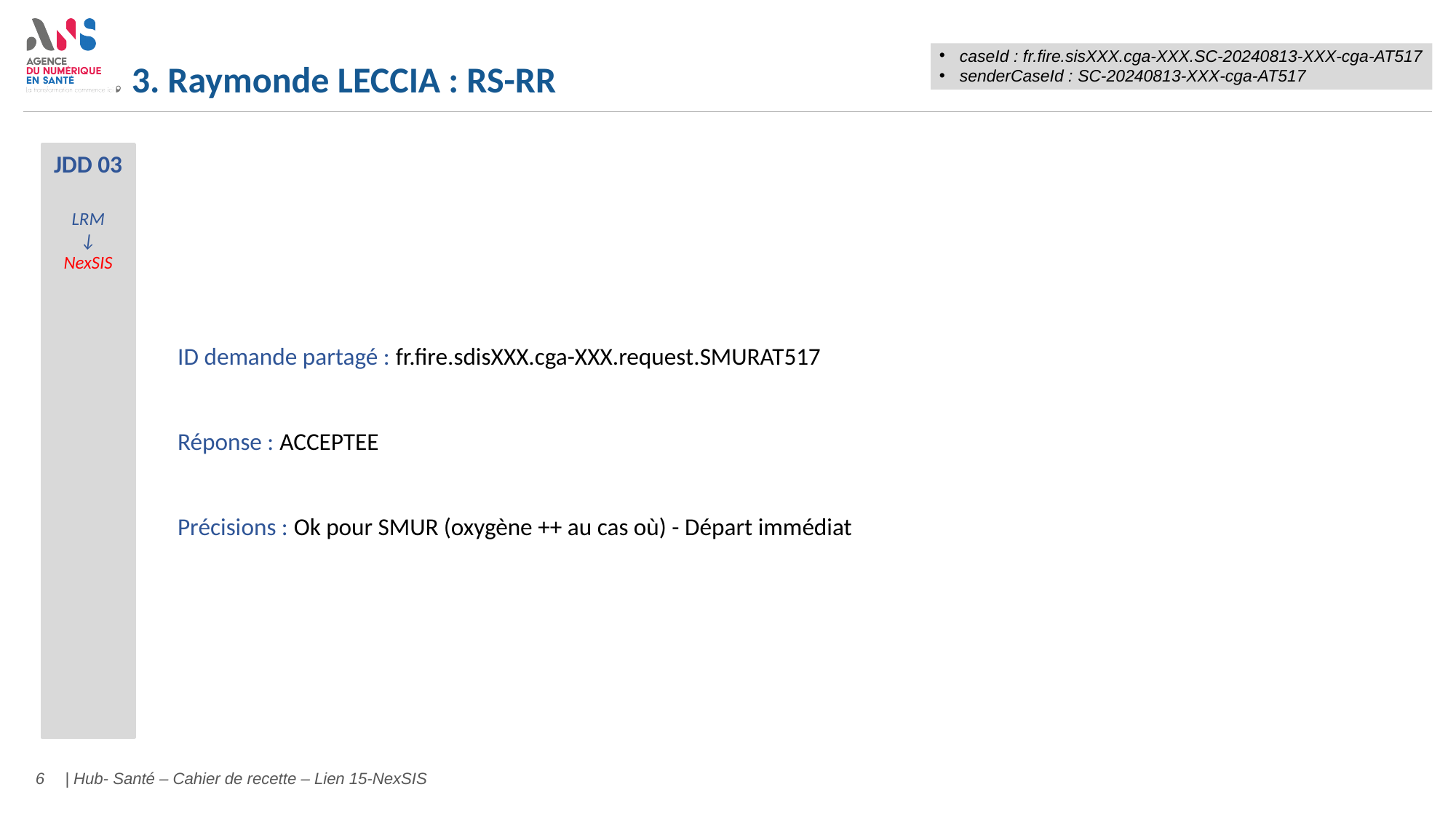

# 3. Raymonde LECCIA : RS-RR
caseId : fr.fire.sisXXX.cga-XXX.SC-20240813-XXX-cga-AT517
senderCaseId : SC-20240813-XXX-cga-AT517
JDD 03

LRM
↓
NexSIS
ID demande partagé : fr.fire.sdisXXX.cga-XXX.request.SMURAT517
Réponse : ACCEPTEE
Précisions : Ok pour SMUR (oxygène ++ au cas où) - Départ immédiat
6
| Hub- Santé – Cahier de recette – Lien 15-NexSIS